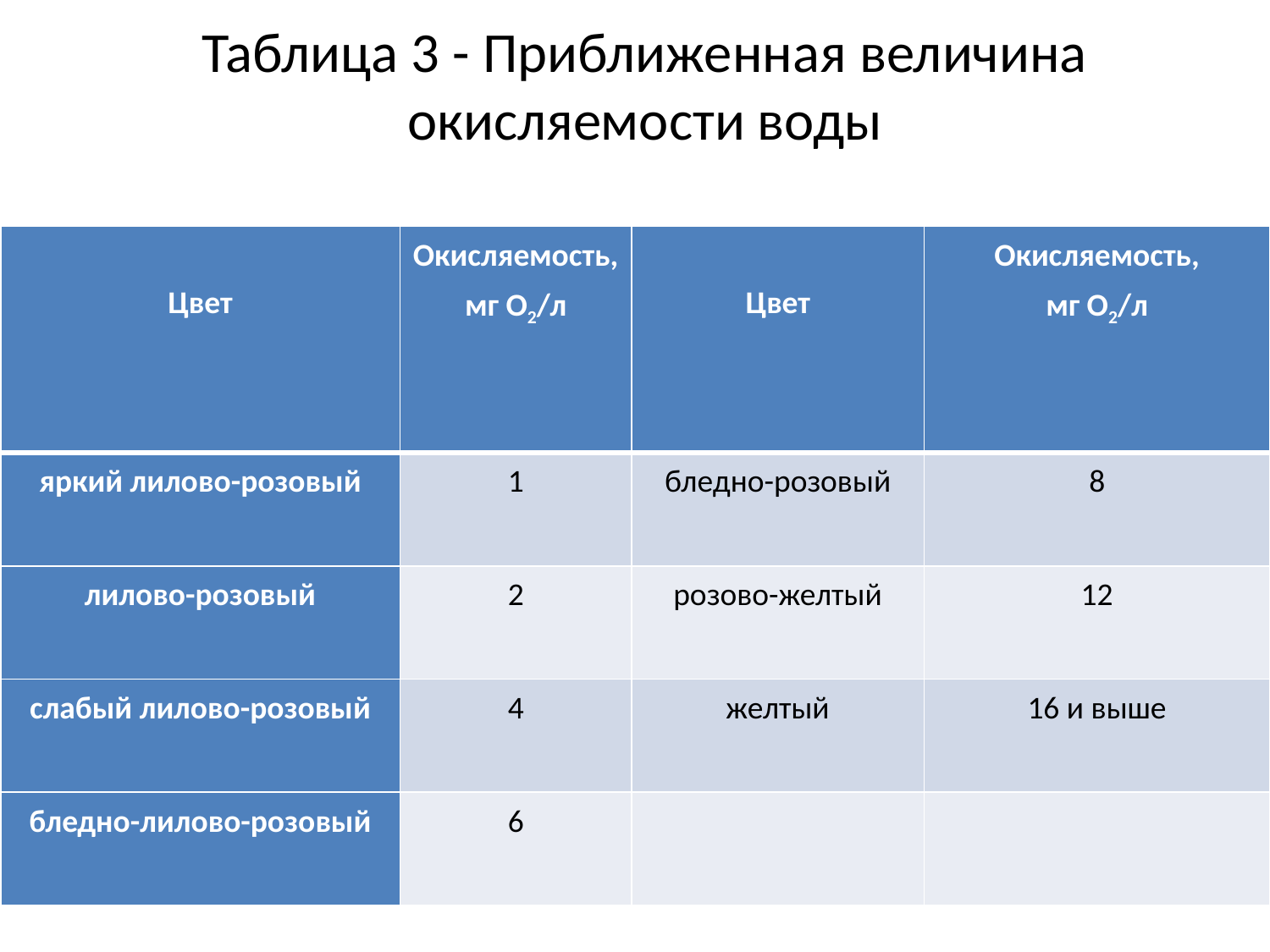

# Таблица 3 - Приближенная величина окисляемости воды
| Цвет | Окисляемость, мг О2/л | Цвет | Окисляемость, мг О2/л |
| --- | --- | --- | --- |
| яркий лилово-розовый | 1 | бледно-розовый | 8 |
| лилово-розовый | 2 | розово-желтый | 12 |
| слабый лилово-розовый | 4 | желтый | 16 и выше |
| бледно-лилово-розовый | 6 |  |  |